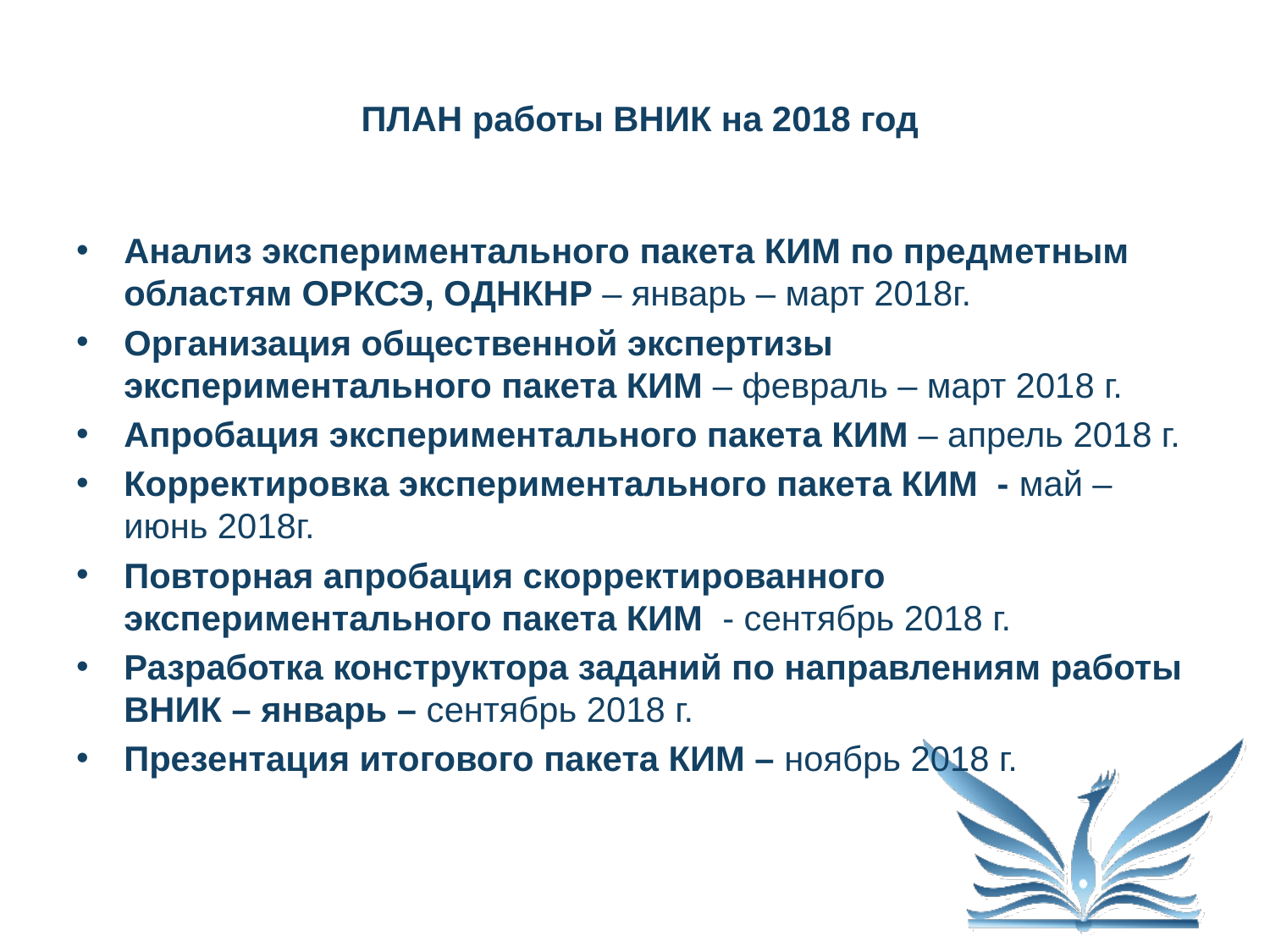

# ПЛАН работы ВНИК на 2018 год
Анализ экспериментального пакета КИМ по предметным областям ОРКСЭ, ОДНКНР – январь – март 2018г.
Организация общественной экспертизы  экспериментального пакета КИМ – февраль – март 2018 г.
Апробация экспериментального пакета КИМ – апрель 2018 г.
Корректировка экспериментального пакета КИМ  - май – июнь 2018г.
Повторная апробация скорректированного экспериментального пакета КИМ  - сентябрь 2018 г.
Разработка конструктора заданий по направлениям работы ВНИК – январь – сентябрь 2018 г.
Презентация итогового пакета КИМ – ноябрь 2018 г.